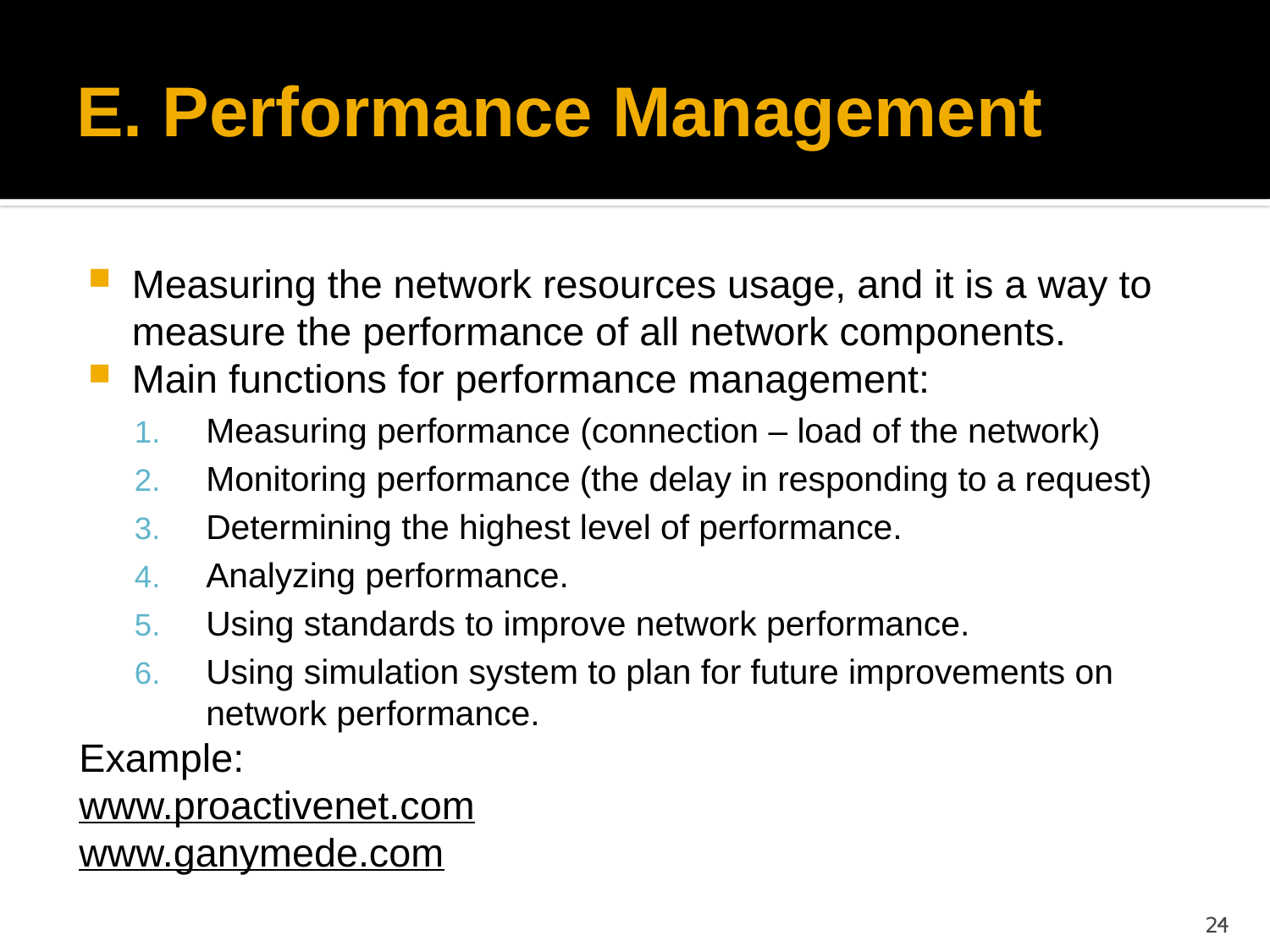

# E. Performance Management
Measuring the network resources usage, and it is a way to measure the performance of all network components.
Main functions for performance management:
Measuring performance (connection – load of the network)
Monitoring performance (the delay in responding to a request)
Determining the highest level of performance.
Analyzing performance.
Using standards to improve network performance.
Using simulation system to plan for future improvements on network performance.
Example:
www.proactivenet.com
www.ganymede.com

24